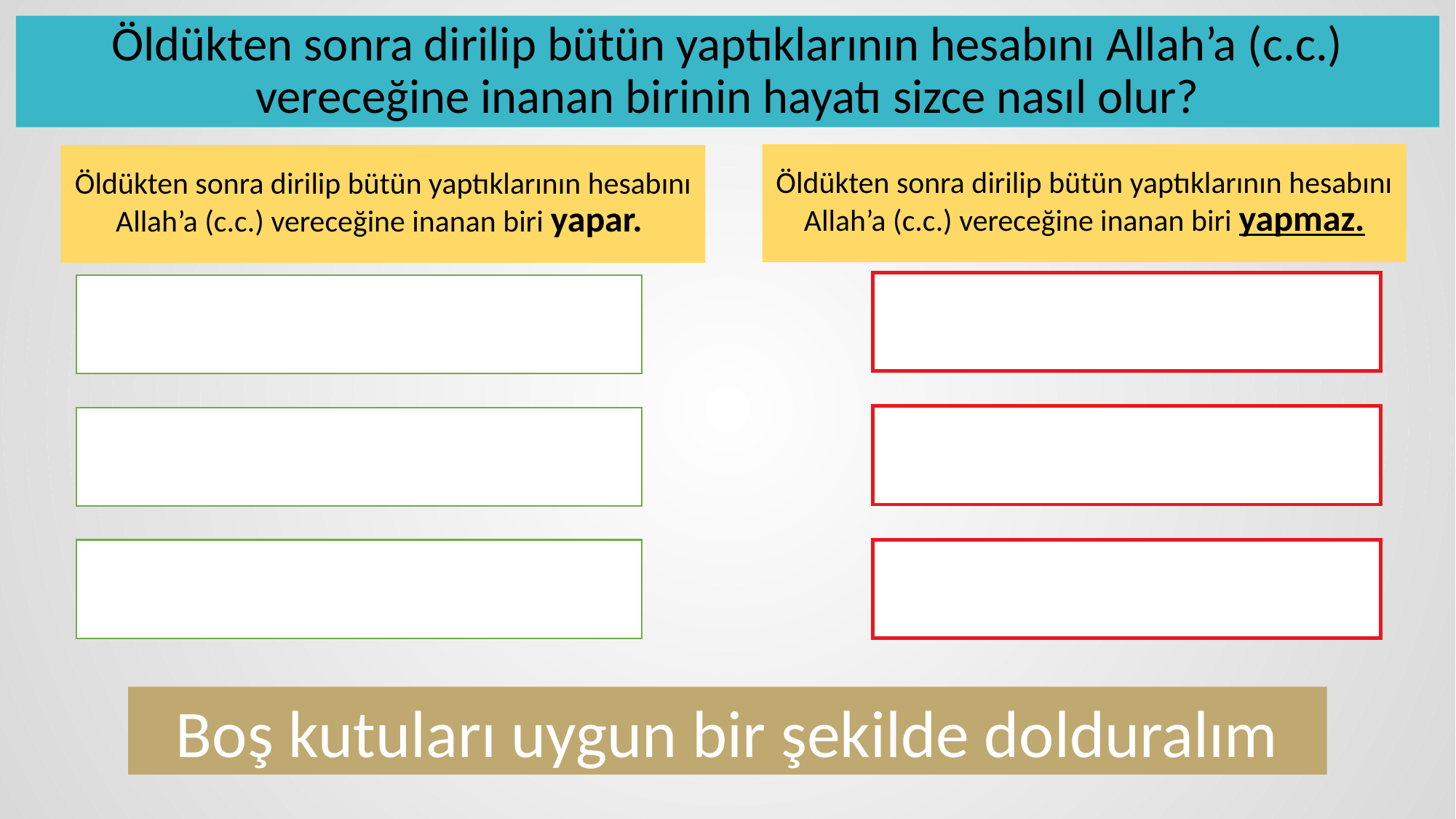

# Öldükten sonra dirilip bütün yaptıklarının hesabını Allah’a (c.c.) vereceğine inanan birinin hayatı sizce nasıl olur?
Öldükten sonra dirilip bütün yaptıklarının hesabını Allah’a (c.c.) vereceğine inanan biri yapmaz.
Öldükten sonra dirilip bütün yaptıklarının hesabını Allah’a (c.c.) vereceğine inanan biri yapar.

Boş kutuları uygun bir şekilde dolduralım